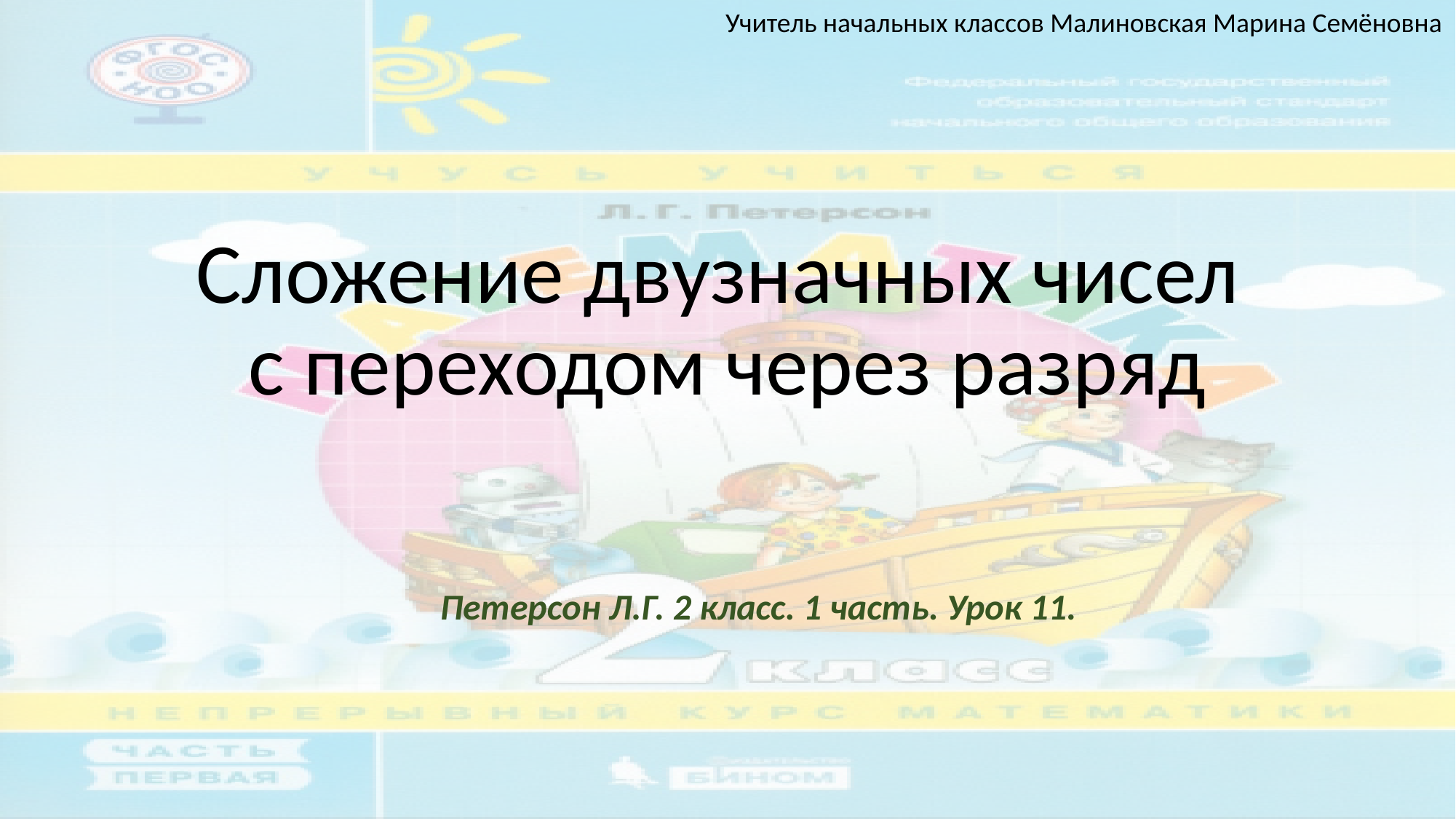

Учитель начальных классов Малиновская Марина Семёновна
# Сложение двузначных чисел с переходом через разряд
Петерсон Л.Г. 2 класс. 1 часть. Урок 11.